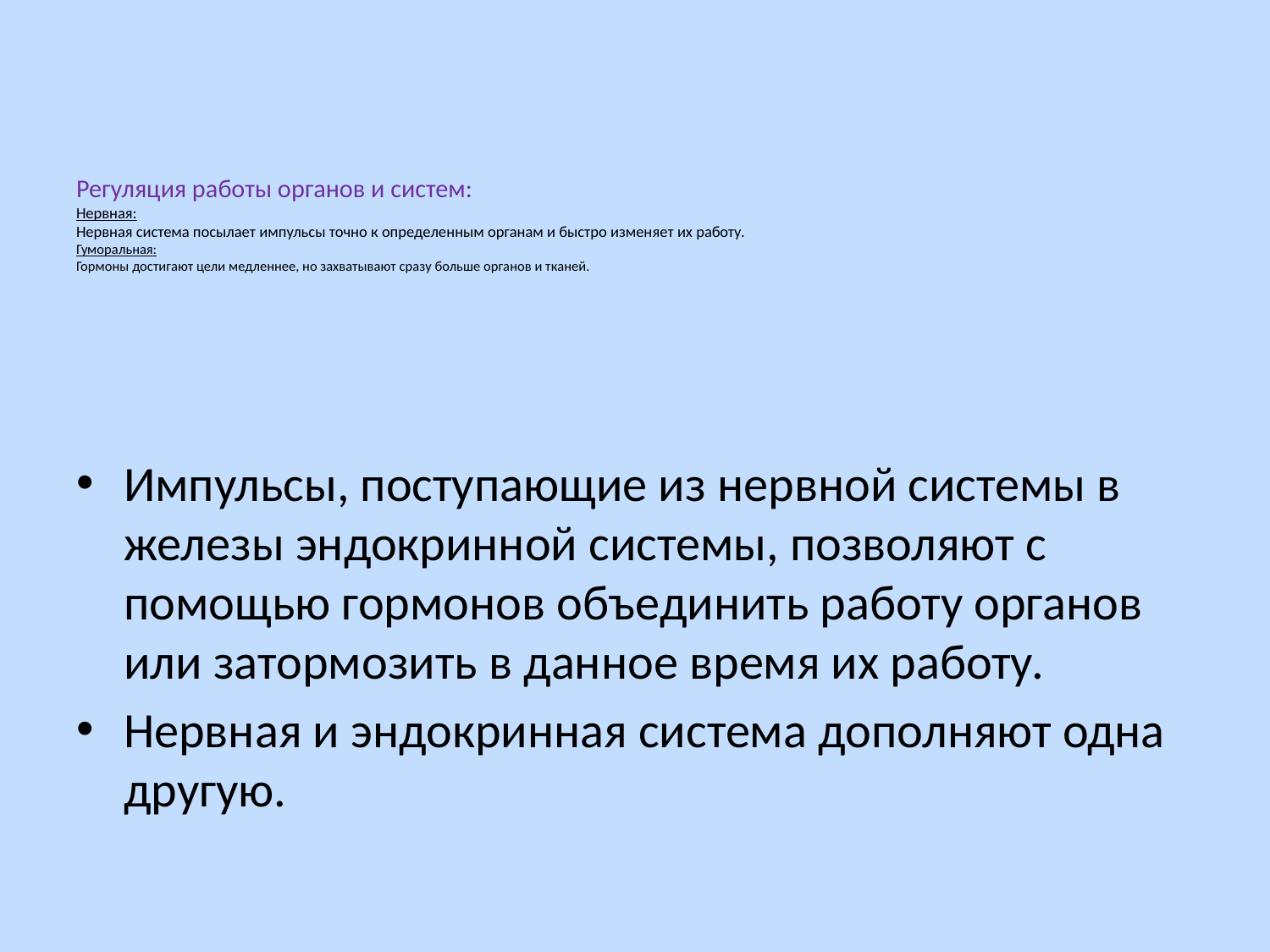

# Регуляция работы органов и систем: Нервная: Нервная система посылает импульсы точно к определенным органам и быстро изменяет их работу. Гуморальная: Гормоны достигают цели медленнее, но захватывают сразу больше органов и тканей.

Импульсы, поступающие из нервной системы в железы эндокринной системы, позволяют с помощью гормонов объединить работу органов или затормозить в данное время их работу.
Нервная и эндокринная система дополняют одна другую.